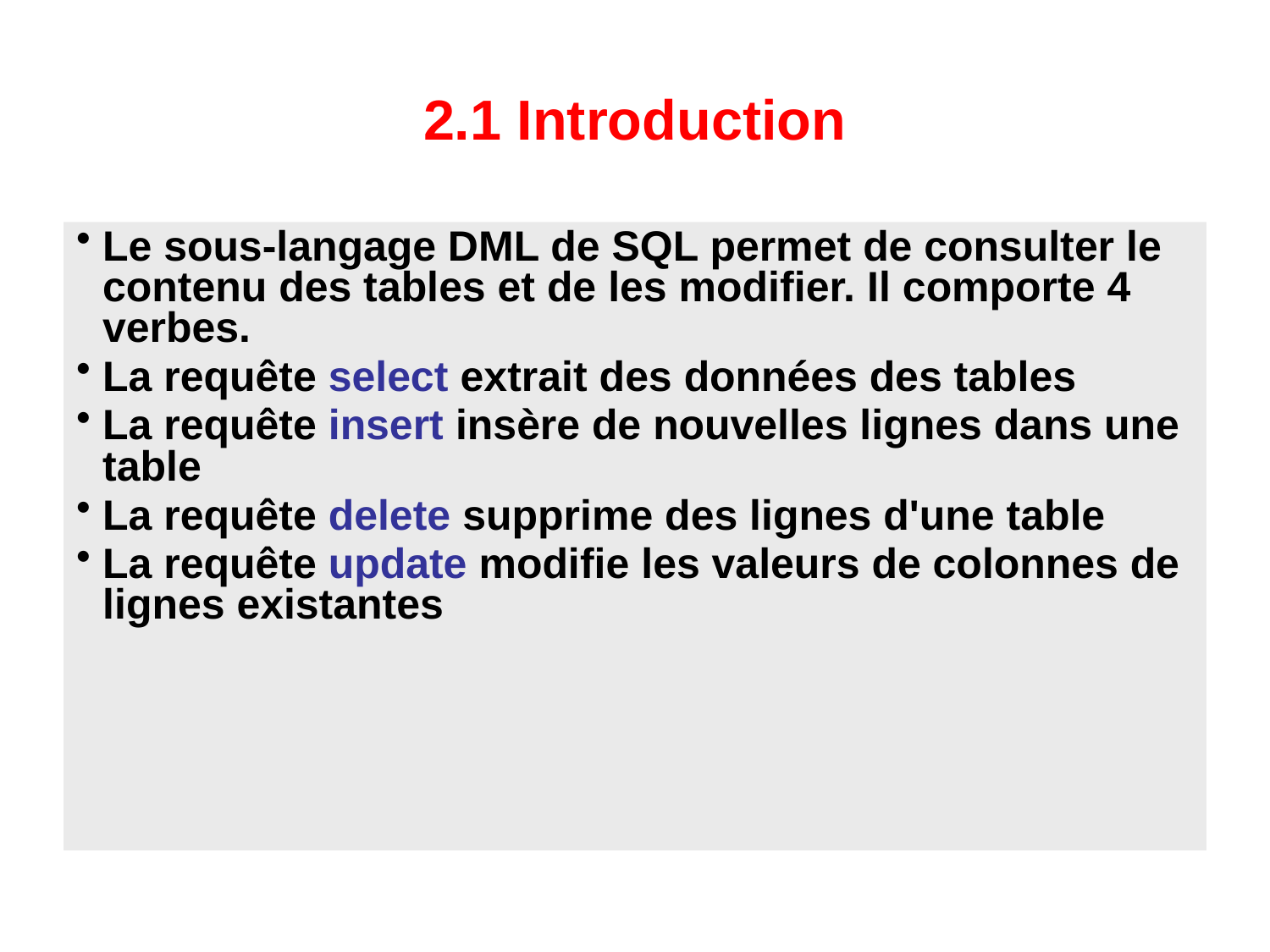

# 2.1 Introduction
Le sous-langage DML de SQL permet de consulter le contenu des tables et de les modifier. Il comporte 4 verbes.
La requête select extrait des données des tables
La requête insert insère de nouvelles lignes dans une table
La requête delete supprime des lignes d'une table
La requête update modifie les valeurs de colonnes de lignes existantes